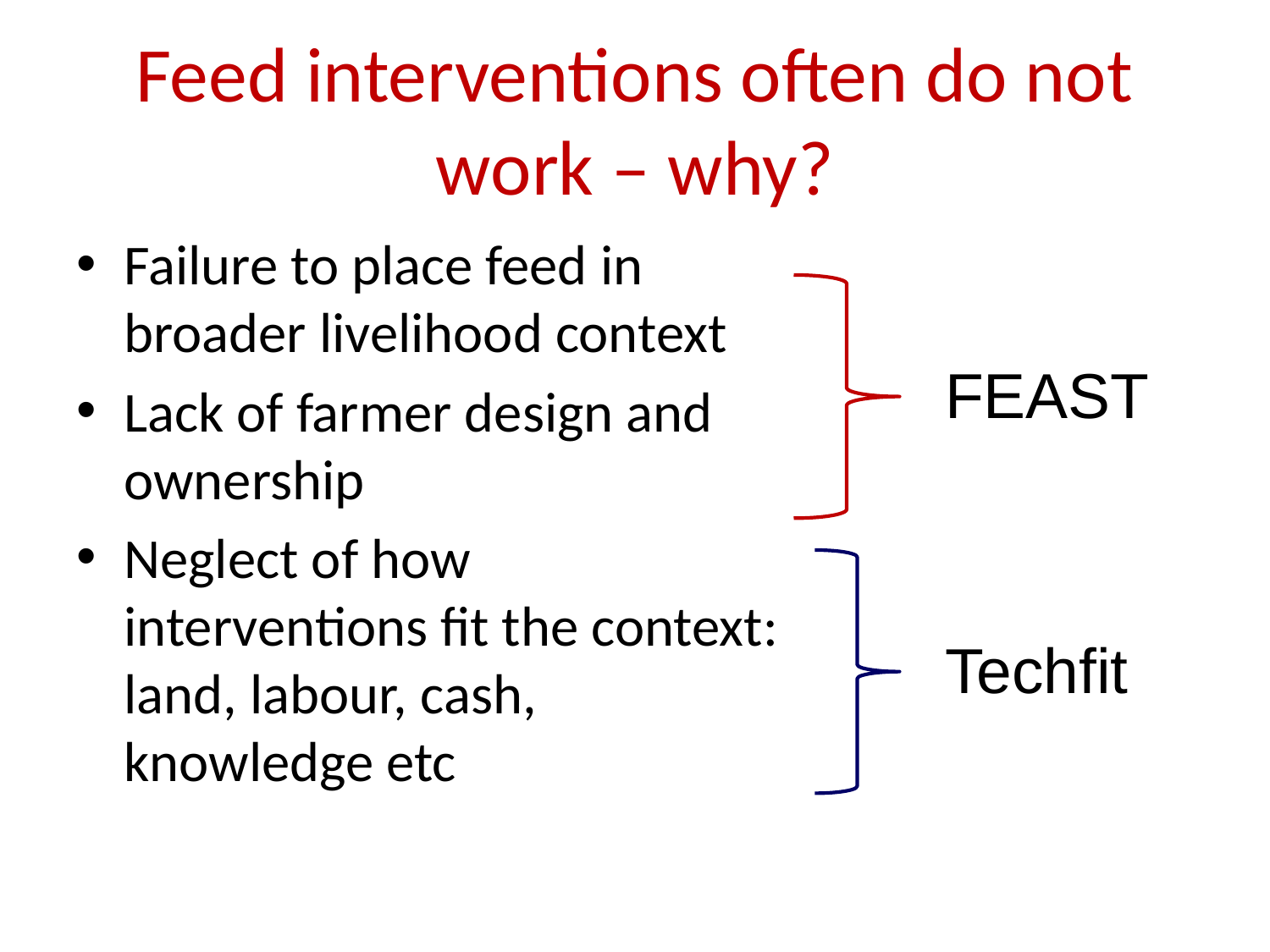

# Feed interventions often do not work – why?
Failure to place feed in broader livelihood context
Lack of farmer design and ownership
Neglect of how interventions fit the context: land, labour, cash, knowledge etc

FEAST

Techfit